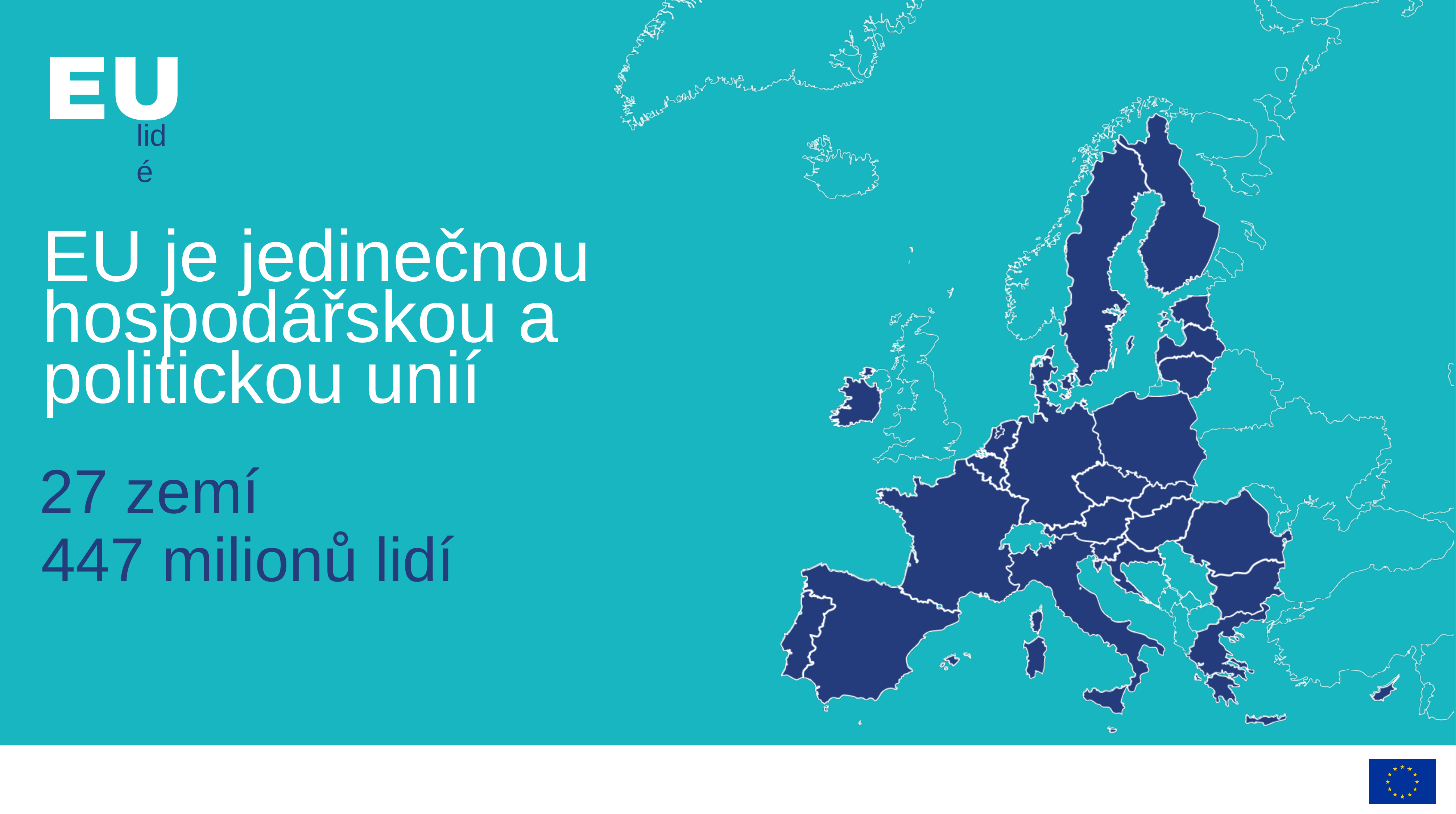

EU je jedinečnou hospodářskou a politickou unií
27 zemí
447 milionů lidí